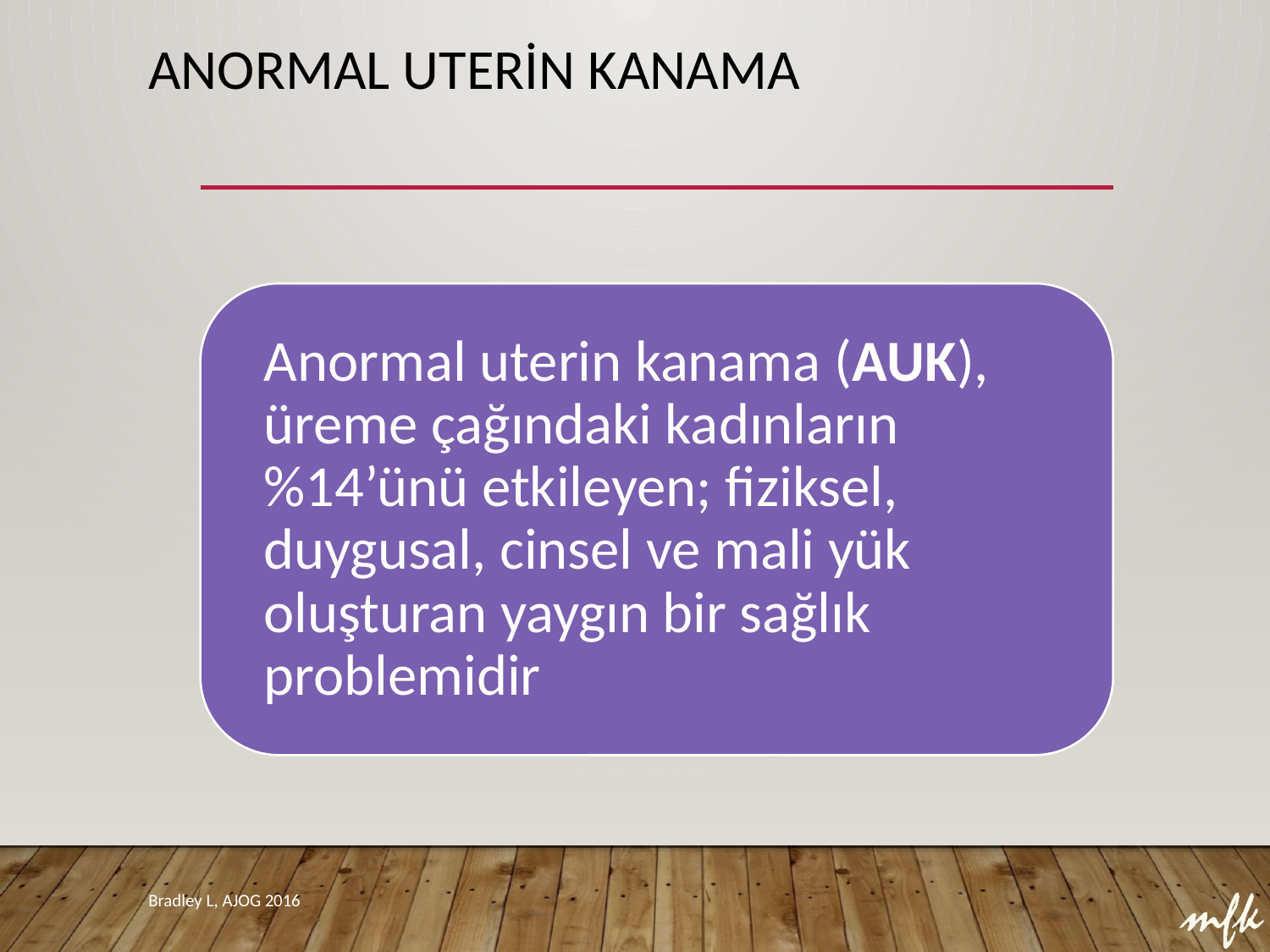

# Anormal Uterin Kanama
Anormal uterin kanama (AUK), üreme çağındaki kadınların %14’ünü etkileyen; fiziksel, duygusal, cinsel ve mali yük oluşturan yaygın bir sağlık problemidir
Bradley L, AJOG 2016